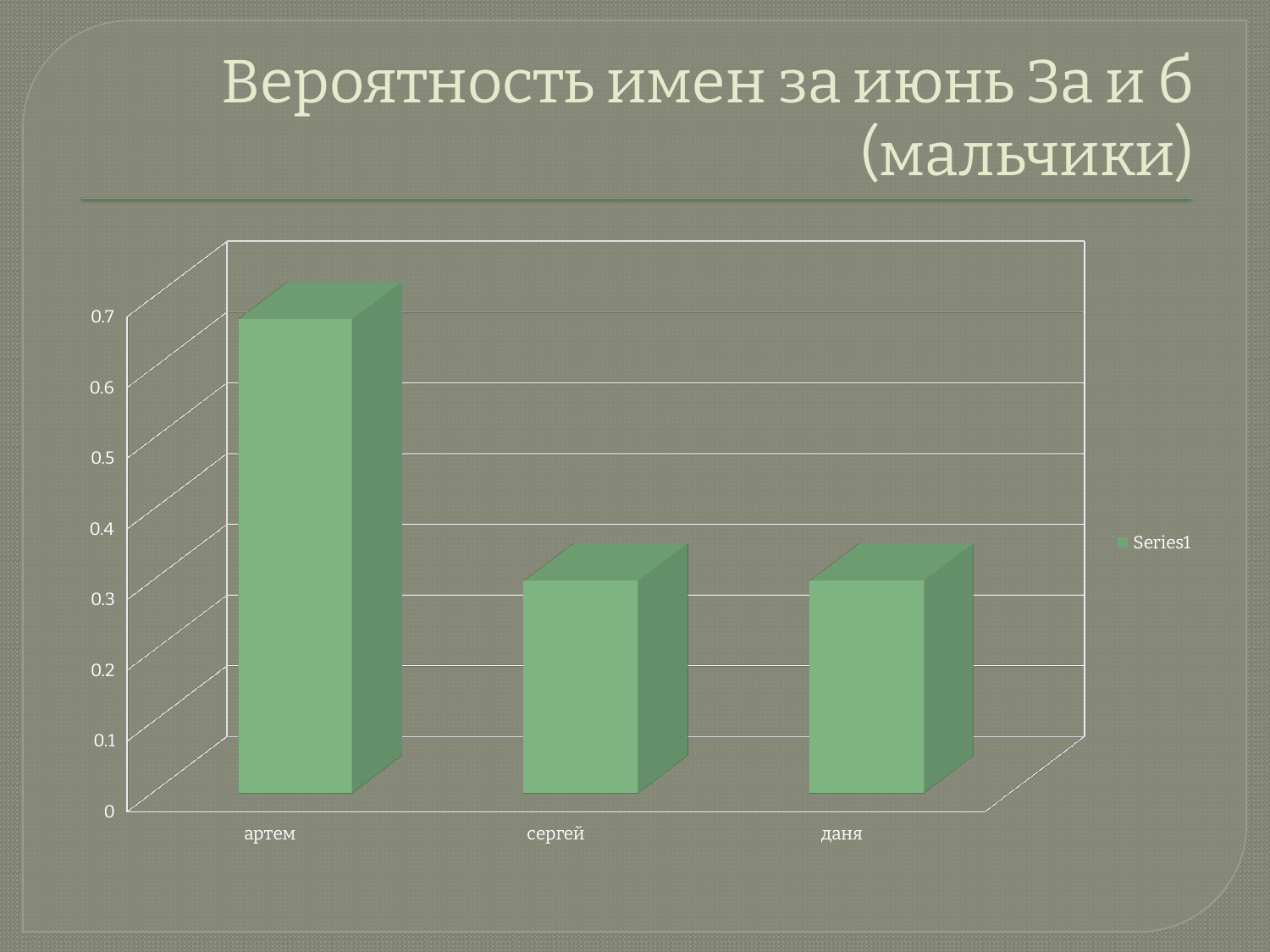

# Вероятность имен за июнь 3а и б (мальчики)

[unsupported chart]